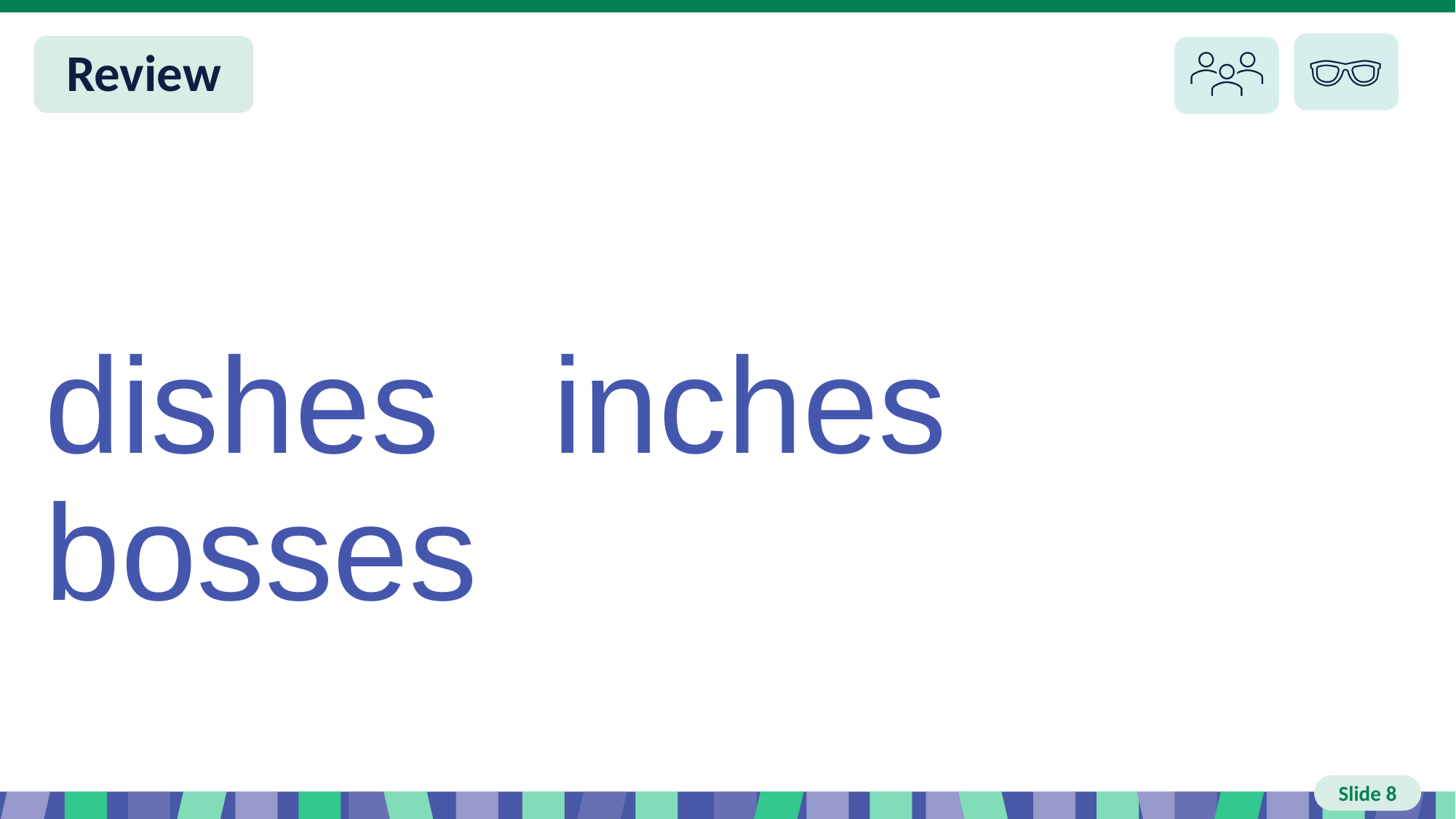

# Slide 8 Review
dishes   inches   bosses